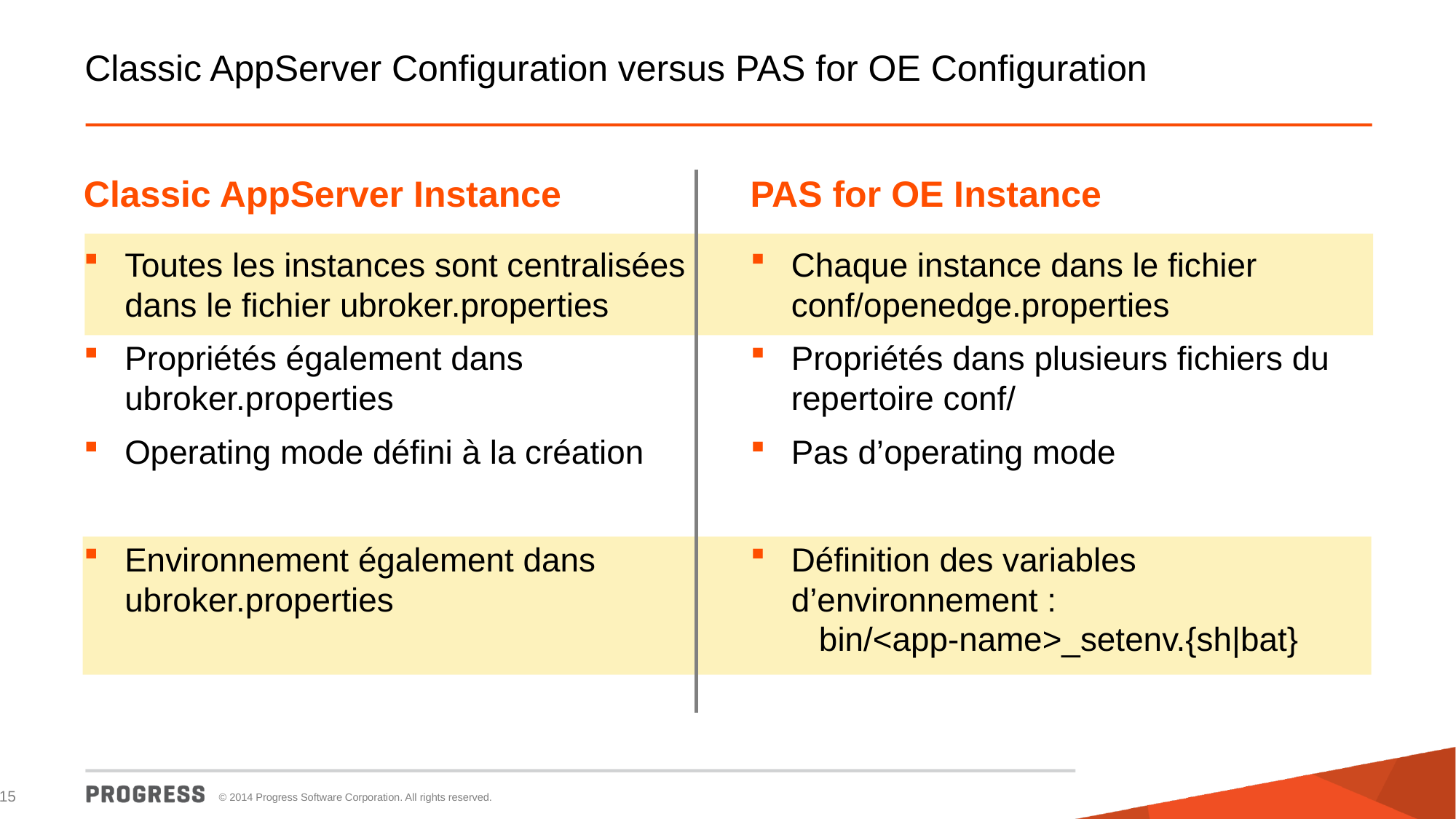

# Classic AppServer Configuration versus PAS for OE Configuration
Classic AppServer Instance
PAS for OE Instance

Toutes les instances sont centralisées dans le fichier ubroker.properties
Propriétés également dans ubroker.properties
Operating mode défini à la création

Environnement également dans ubroker.properties

Chaque instance dans le fichier conf/openedge.properties
Propriétés dans plusieurs fichiers du repertoire conf/
Pas d’operating mode

Définition des variables d’environnement :
   bin/<app-name>_setenv.{sh|bat}